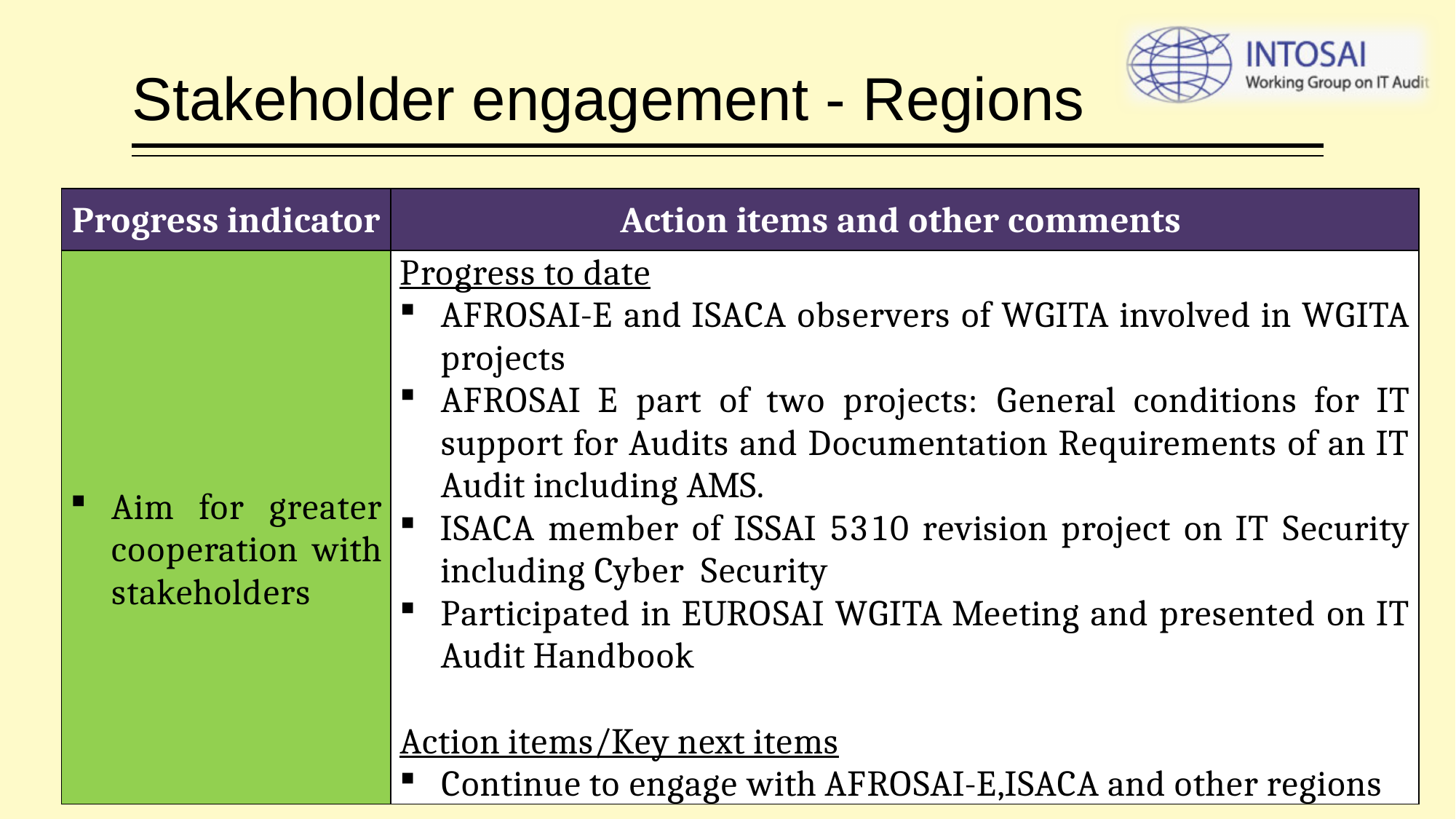

# Stakeholder engagement - Regions
| Progress indicator | Action items and other comments |
| --- | --- |
| Aim for greater cooperation with stakeholders | Progress to date AFROSAI-E and ISACA observers of WGITA involved in WGITA projects AFROSAI E part of two projects: General conditions for IT support for Audits and Documentation Requirements of an IT Audit including AMS. ISACA member of ISSAI 5310 revision project on IT Security including Cyber Security Participated in EUROSAI WGITA Meeting and presented on IT Audit Handbook Action items/Key next items Continue to engage with AFROSAI-E,ISACA and other regions |